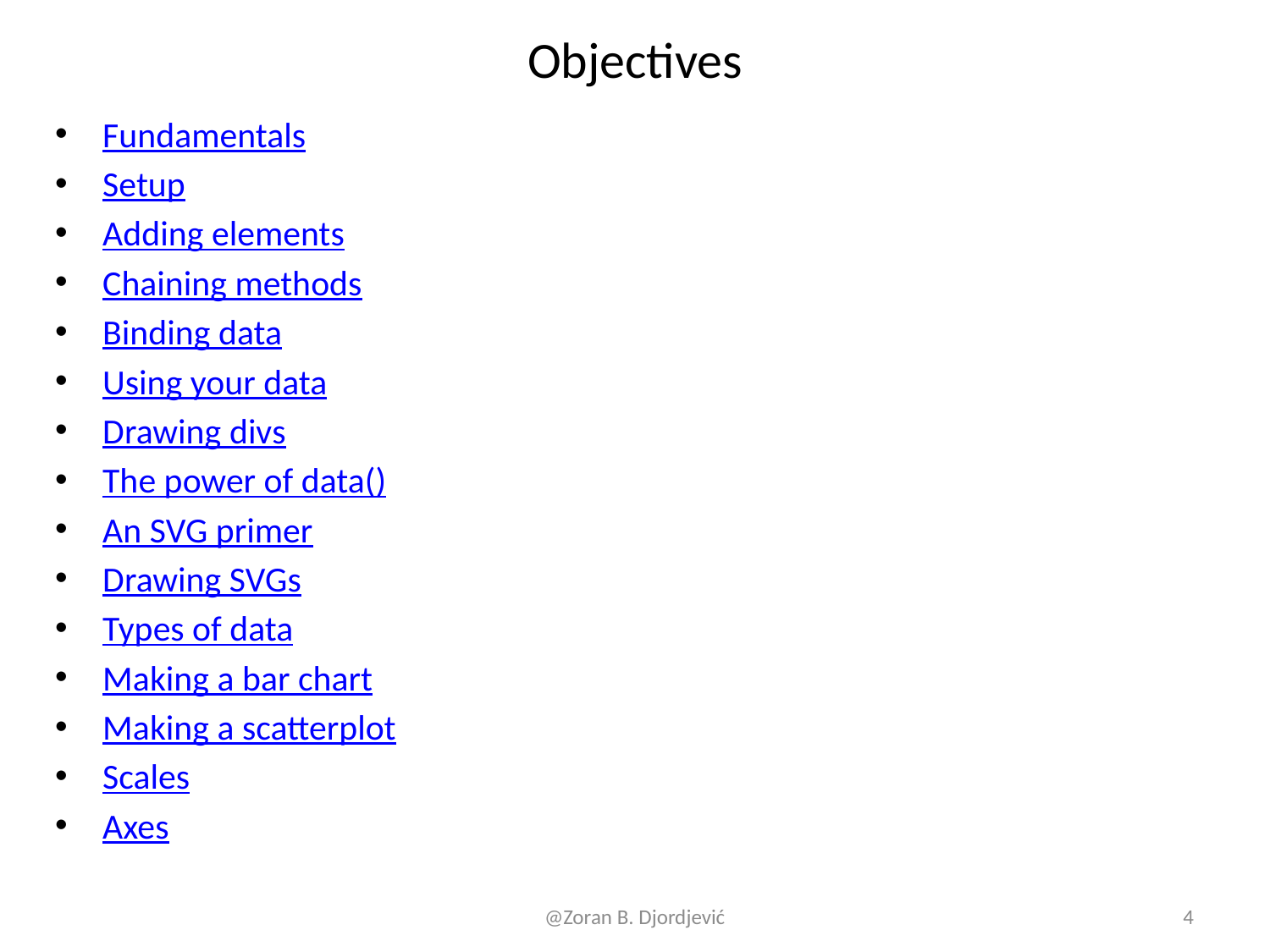

# Objectives
Fundamentals
Setup
Adding elements
Chaining methods
Binding data
Using your data
Drawing divs
The power of data()
An SVG primer
Drawing SVGs
Types of data
Making a bar chart
Making a scatterplot
Scales
Axes

@Zoran B. Djordjević
4